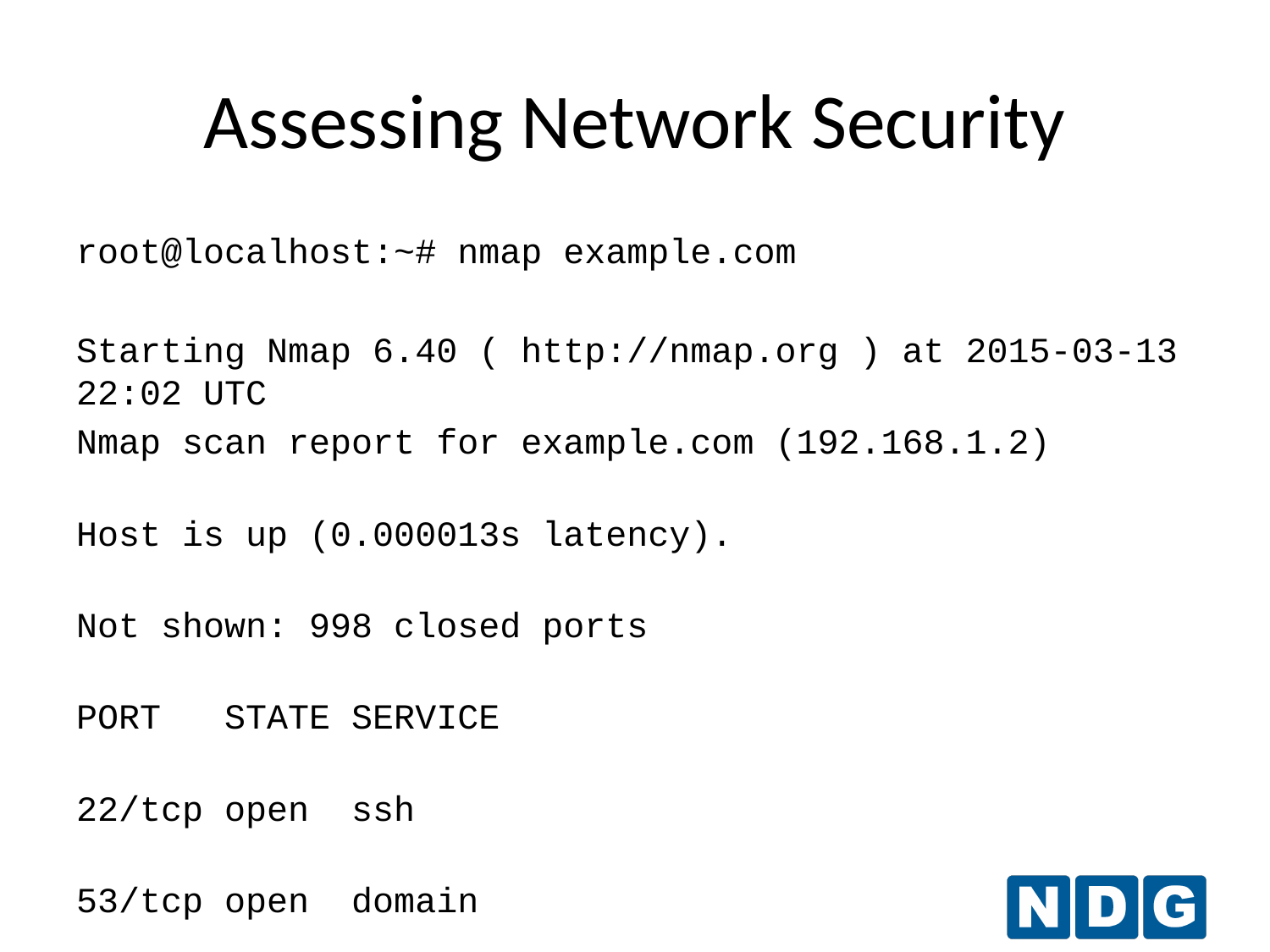

# Assessing Network Security
root@localhost:~# nmap example.com

Starting Nmap 6.40 ( http://nmap.org ) at 2015-03-13 22:02 UTC
Nmap scan report for example.com (192.168.1.2)
Host is up (0.000013s latency).
Not shown: 998 closed ports
PORT   STATE SERVICE
22/tcp open  ssh
53/tcp open  domain

Nmap done: 1 IP address (1 host up) scanned in 2.49 seconds